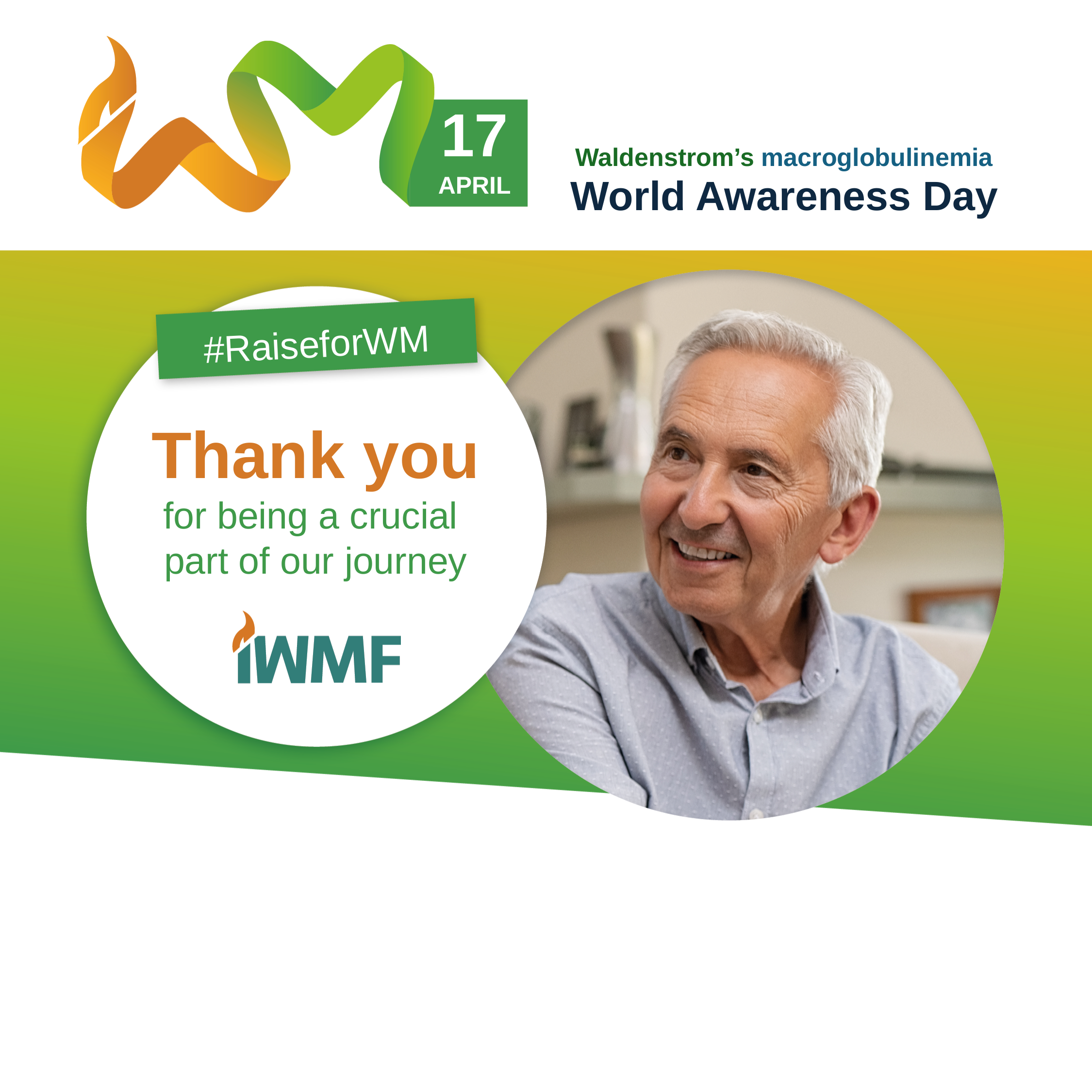

17
APRIL
Waldenstrom’s macroglobulinemia
World Awareness Day
#RaiseforWM
Thank you
for being a crucial
part of our journey